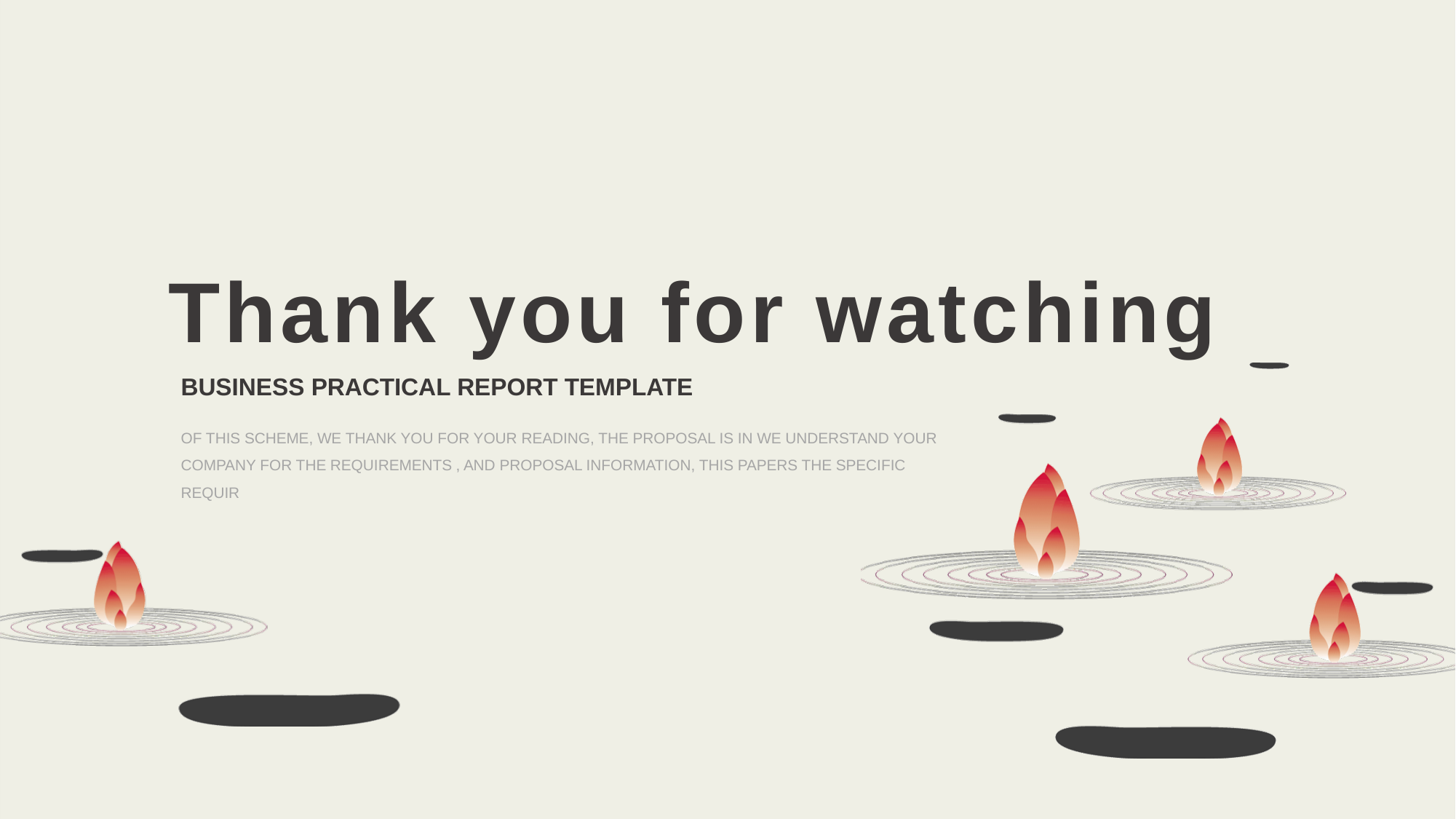

Thank you for watching
BUSINESS PRACTICAL REPORT TEMPLATE
OF THIS SCHEME, WE THANK YOU FOR YOUR READING, THE PROPOSAL IS IN WE UNDERSTAND YOUR COMPANY FOR THE REQUIREMENTS , AND PROPOSAL INFORMATION, THIS PAPERS THE SPECIFIC REQUIR